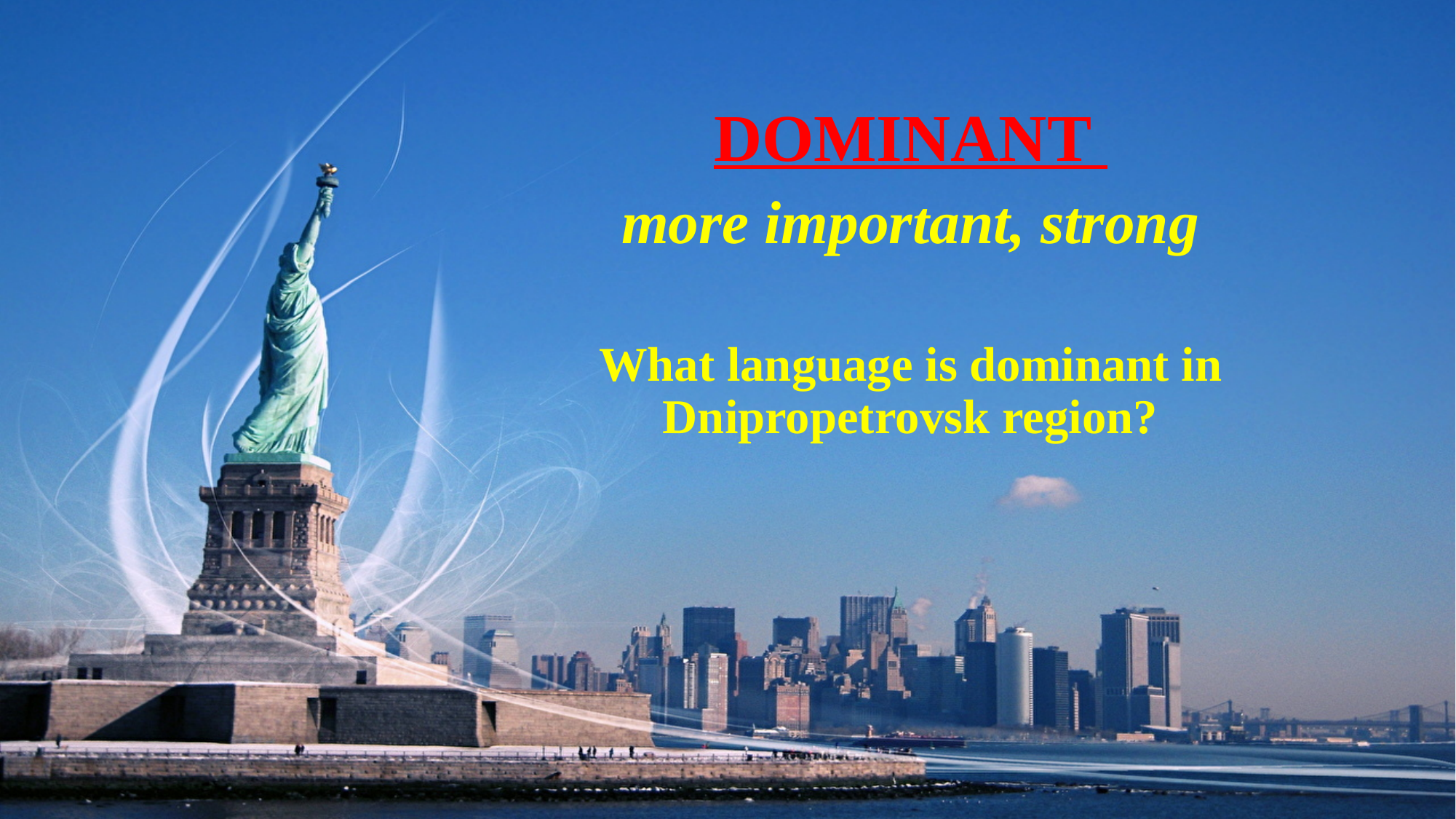

DOMINANT
more important, strong

What language is dominant in Dnipropetrovsk region?